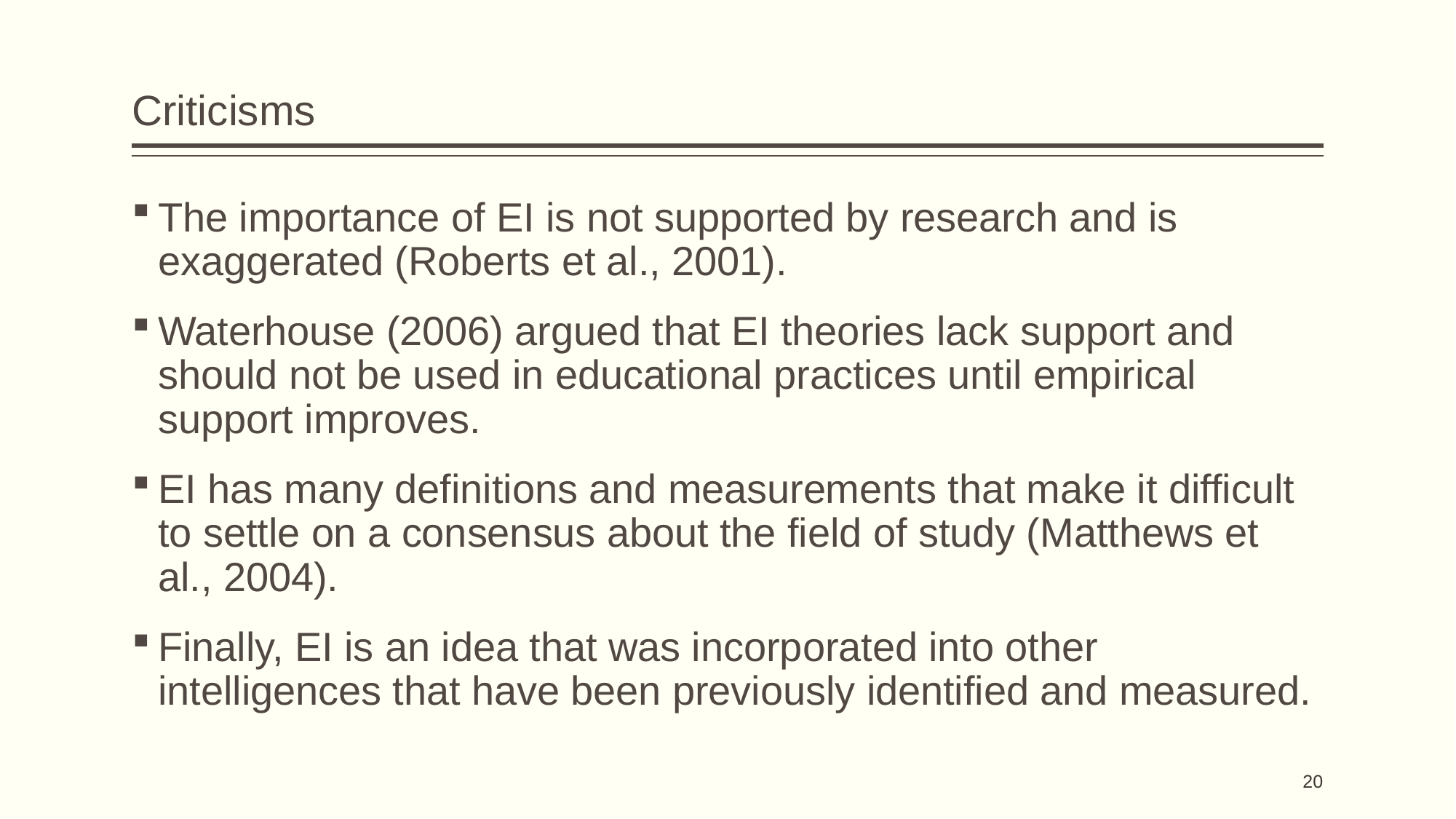

# Criticisms
The importance of EI is not supported by research and is exaggerated (Roberts et al., 2001).
Waterhouse (2006) argued that EI theories lack support and should not be used in educational practices until empirical support improves.
EI has many definitions and measurements that make it difficult to settle on a consensus about the field of study (Matthews et al., 2004).
Finally, EI is an idea that was incorporated into other intelligences that have been previously identified and measured.
20